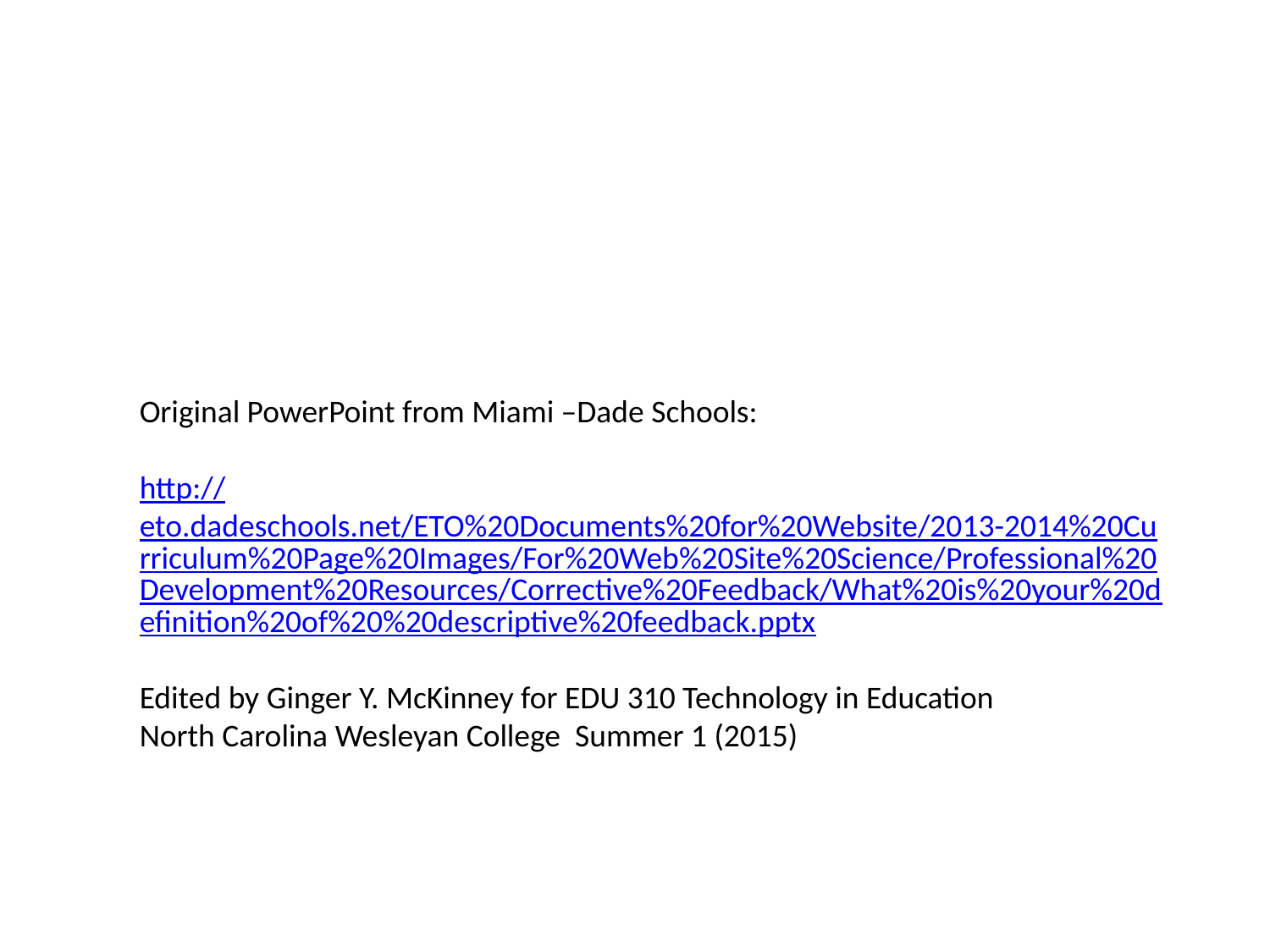

Original PowerPoint from Miami –Dade Schools:

http://eto.dadeschools.net/ETO%20Documents%20for%20Website/2013-2014%20Curriculum%20Page%20Images/For%20Web%20Site%20Science/Professional%20Development%20Resources/Corrective%20Feedback/What%20is%20your%20definition%20of%20%20descriptive%20feedback.pptx

Edited by Ginger Y. McKinney for EDU 310 Technology in Education
North Carolina Wesleyan College  Summer 1 (2015)